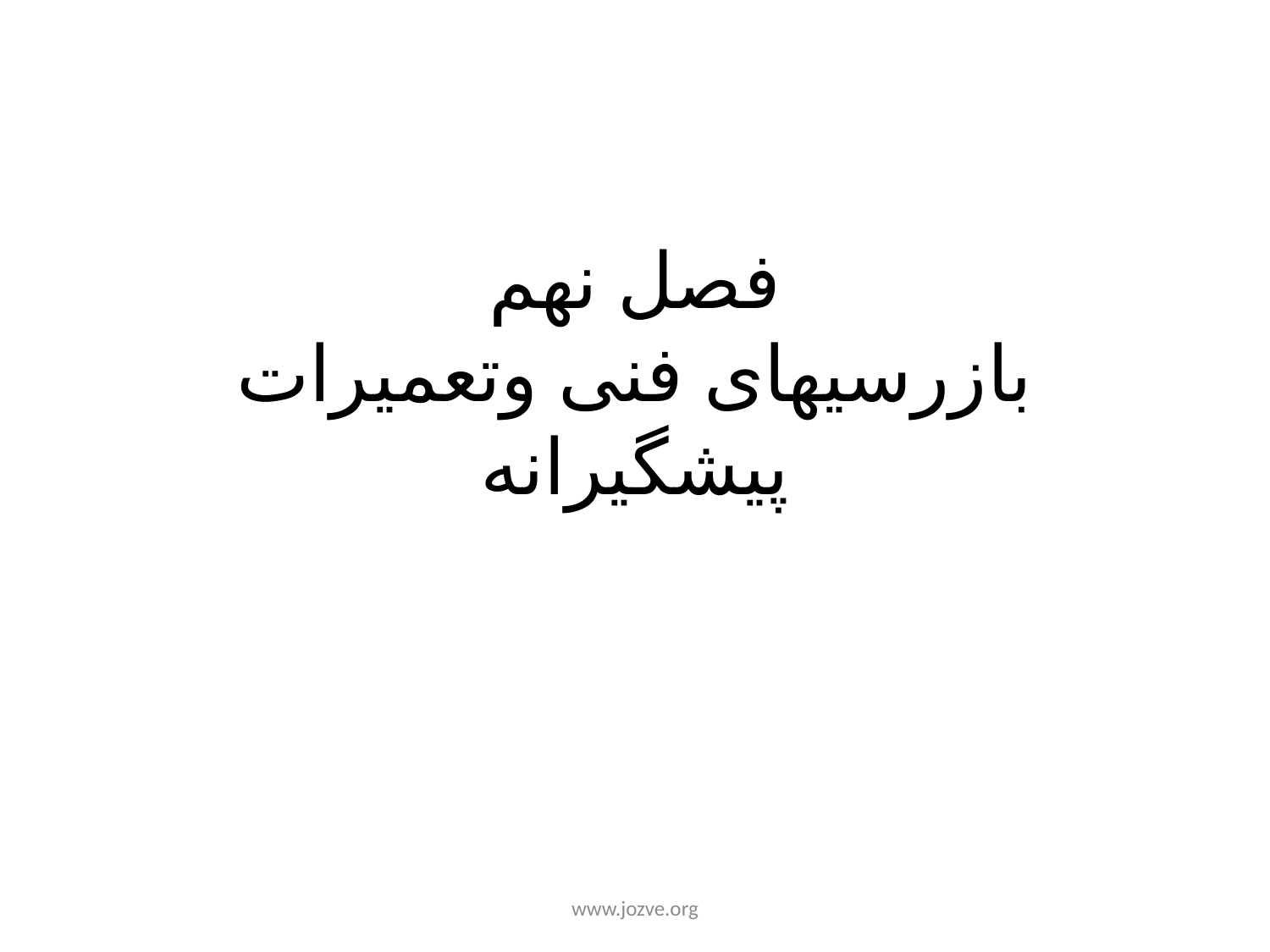

# فصل نهم بازرسیهای فنی وتعمیرات پیشگیرانه
www.jozve.org